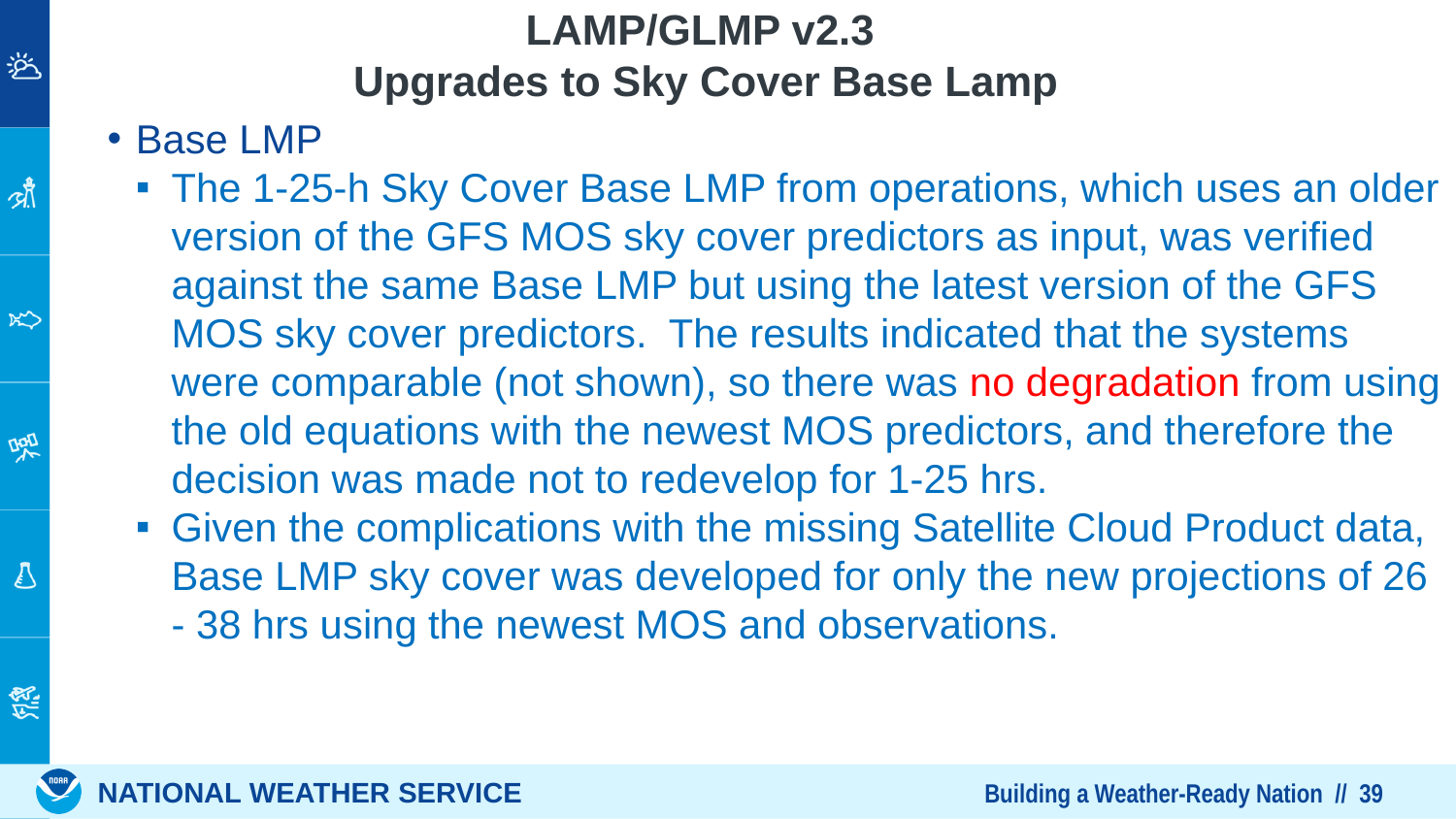

# LAMP/GLMP v2.3 Upgrades to Sky Cover Base Lamp
Base LMP
The 1-25-h Sky Cover Base LMP from operations, which uses an older version of the GFS MOS sky cover predictors as input, was verified against the same Base LMP but using the latest version of the GFS MOS sky cover predictors.  The results indicated that the systems were comparable (not shown), so there was no degradation from using the old equations with the newest MOS predictors, and therefore the decision was made not to redevelop for 1-25 hrs.
Given the complications with the missing Satellite Cloud Product data, Base LMP sky cover was developed for only the new projections of 26 - 38 hrs using the newest MOS and observations.